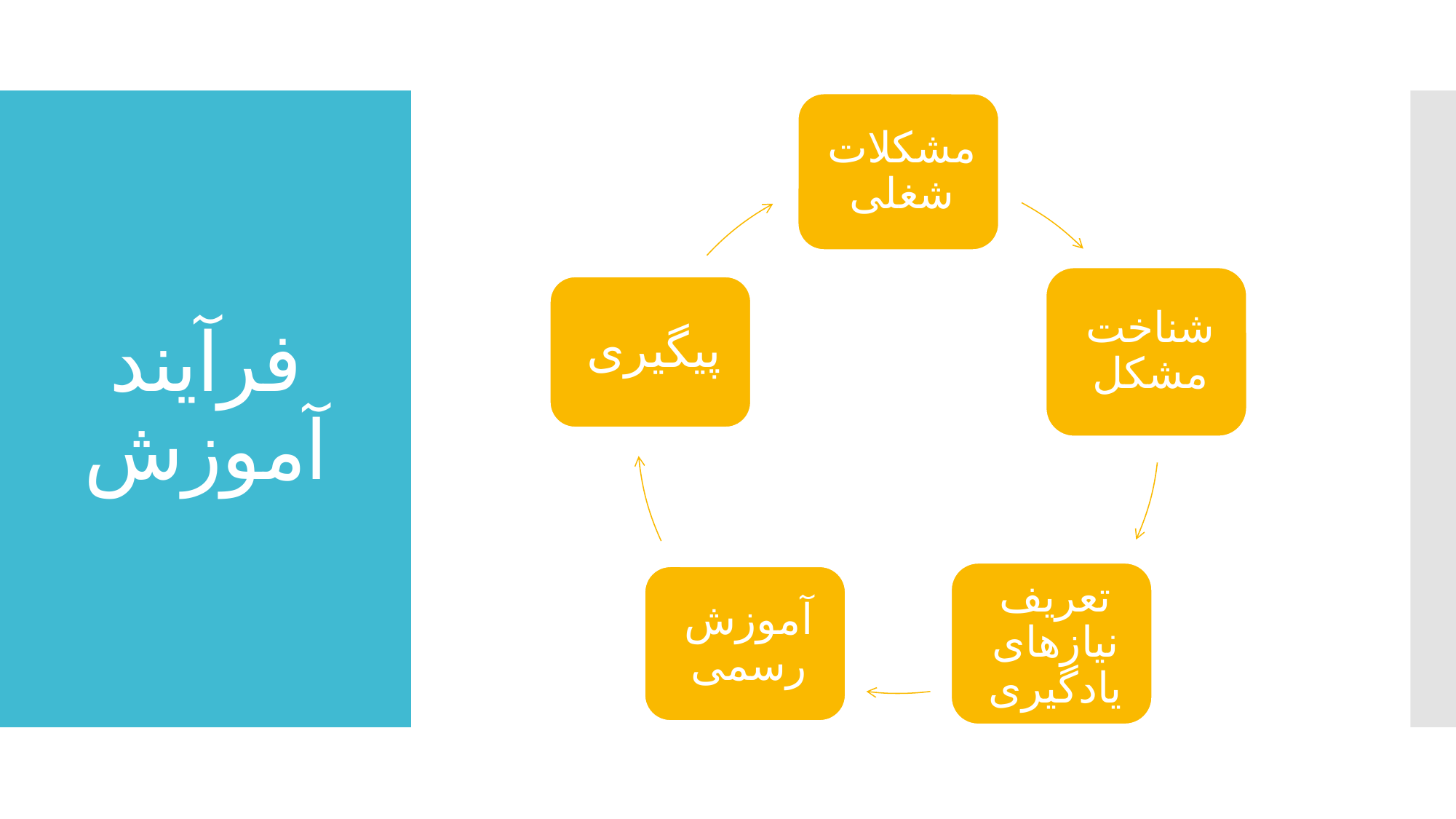

مشکلات شغلی
شناخت مشکل
تعریف نیازهای یادگیری
آموزش رسمی
پیگیری
# فرآیند آموزش